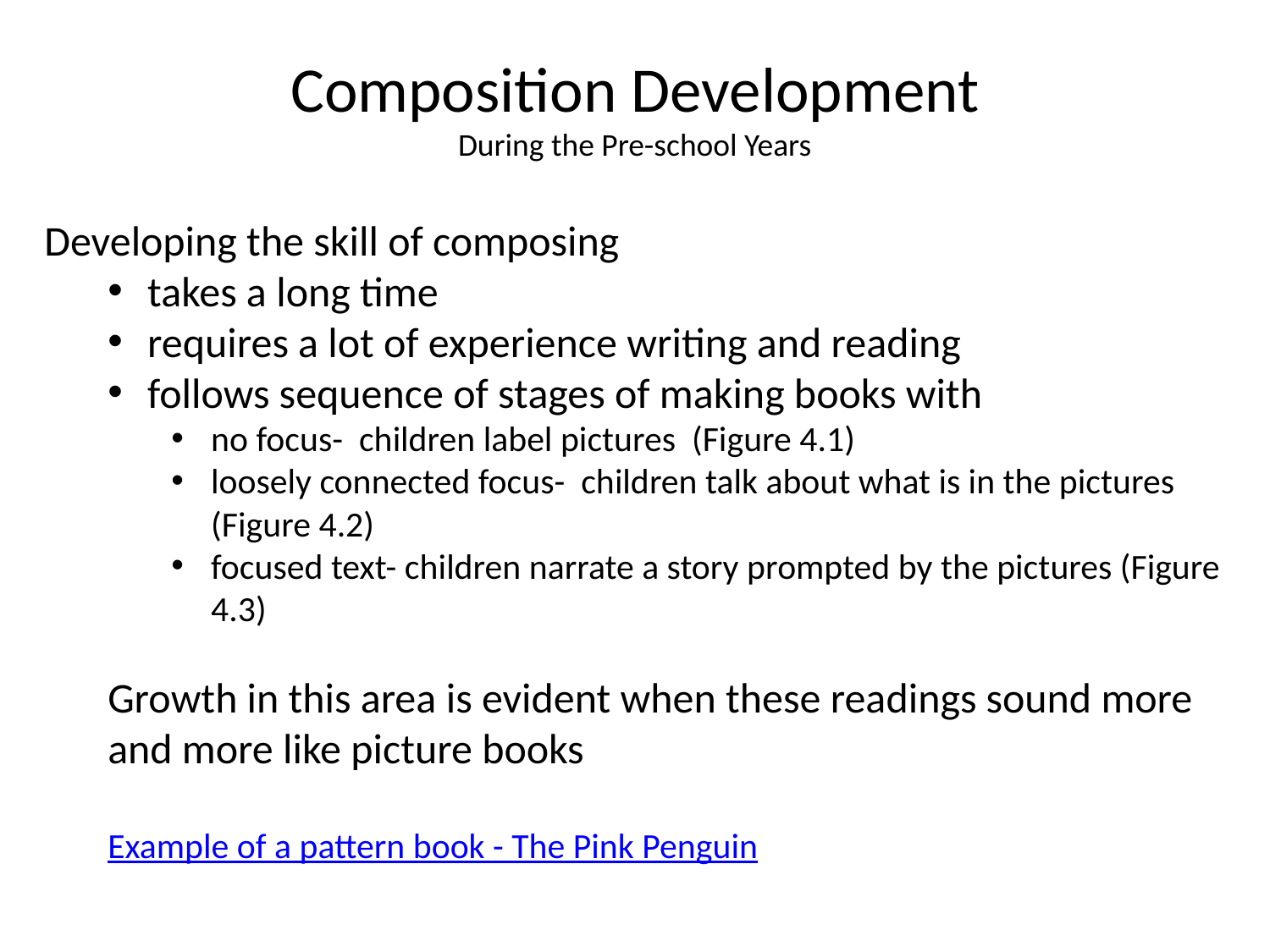

Composition Development
During the Pre-school Years

Developing the skill of composing
takes a long time
requires a lot of experience writing and reading
follows sequence of stages of making books with
no focus-  children label pictures  (Figure 4.1)
loosely connected focus-  children talk about what is in the pictures (Figure 4.2)
focused text- children narrate a story prompted by the pictures (Figure 4.3)

Growth in this area is evident when these readings sound more and more like picture books

Example of a pattern book - The Pink Penguin

Composing follows a sequence of stages :
 a book with no focus (children label pictures – Figure 4.1)
 a loosely connected focus  (Figure 4.2)
a focused text (Figure 4.3)

Children read books
may simply label pictures
may talk about what is in the pictures

Teachers of young children can refer to texts as a story or list

Growth in this area is evident when these readings sound more and more like picture books